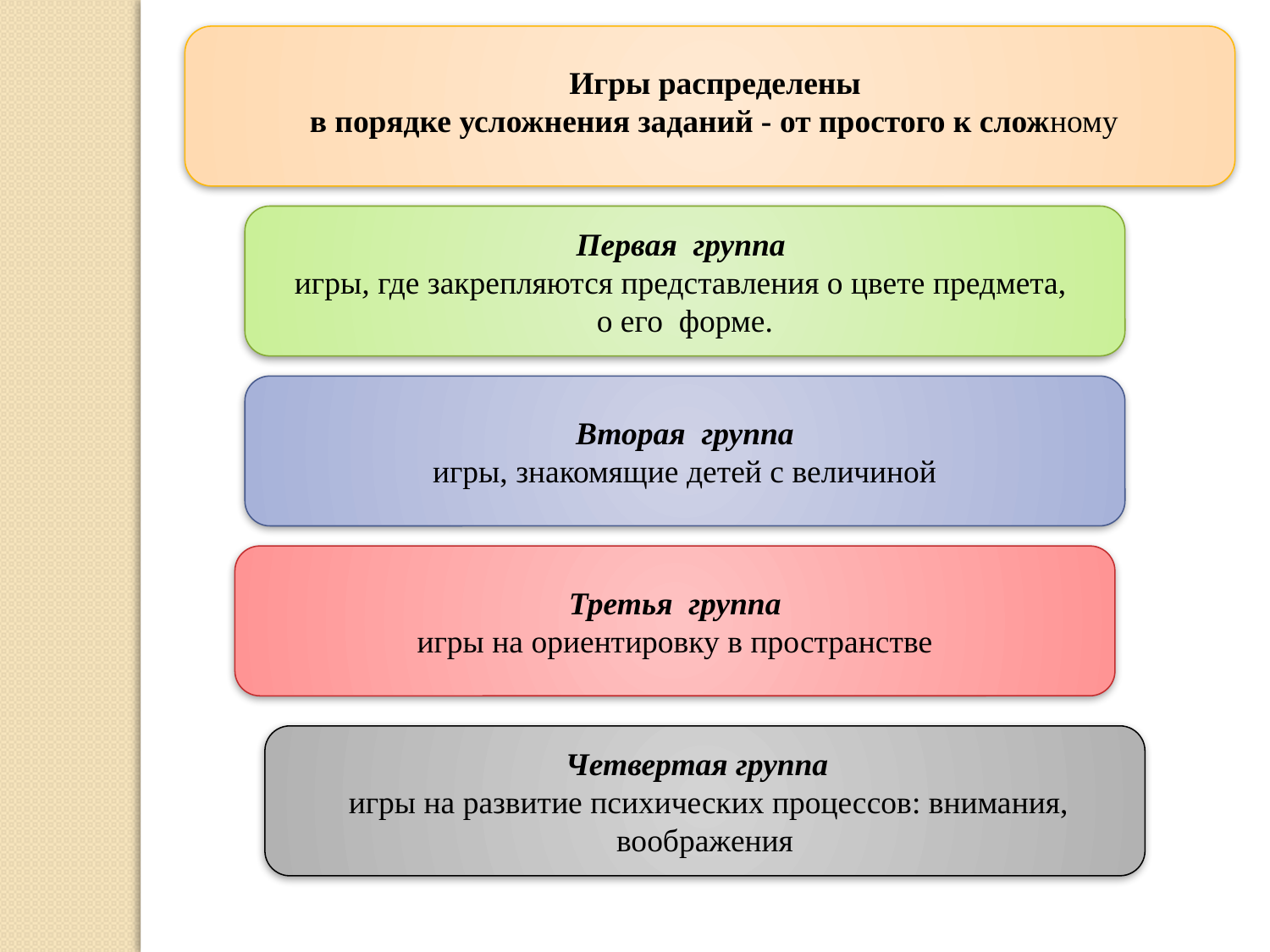

Игры распределены
 в порядке усложнения заданий - от простого к сложному
Первая  группа
игры, где закрепляются представления о цвете предмета,
о его  форме.
Вторая  группа
игры, знакомящие детей с величиной
Третья  группа
игры на ориентировку в пространстве
Четвертая группа
 игры на развитие психических процессов: внимания, воображения